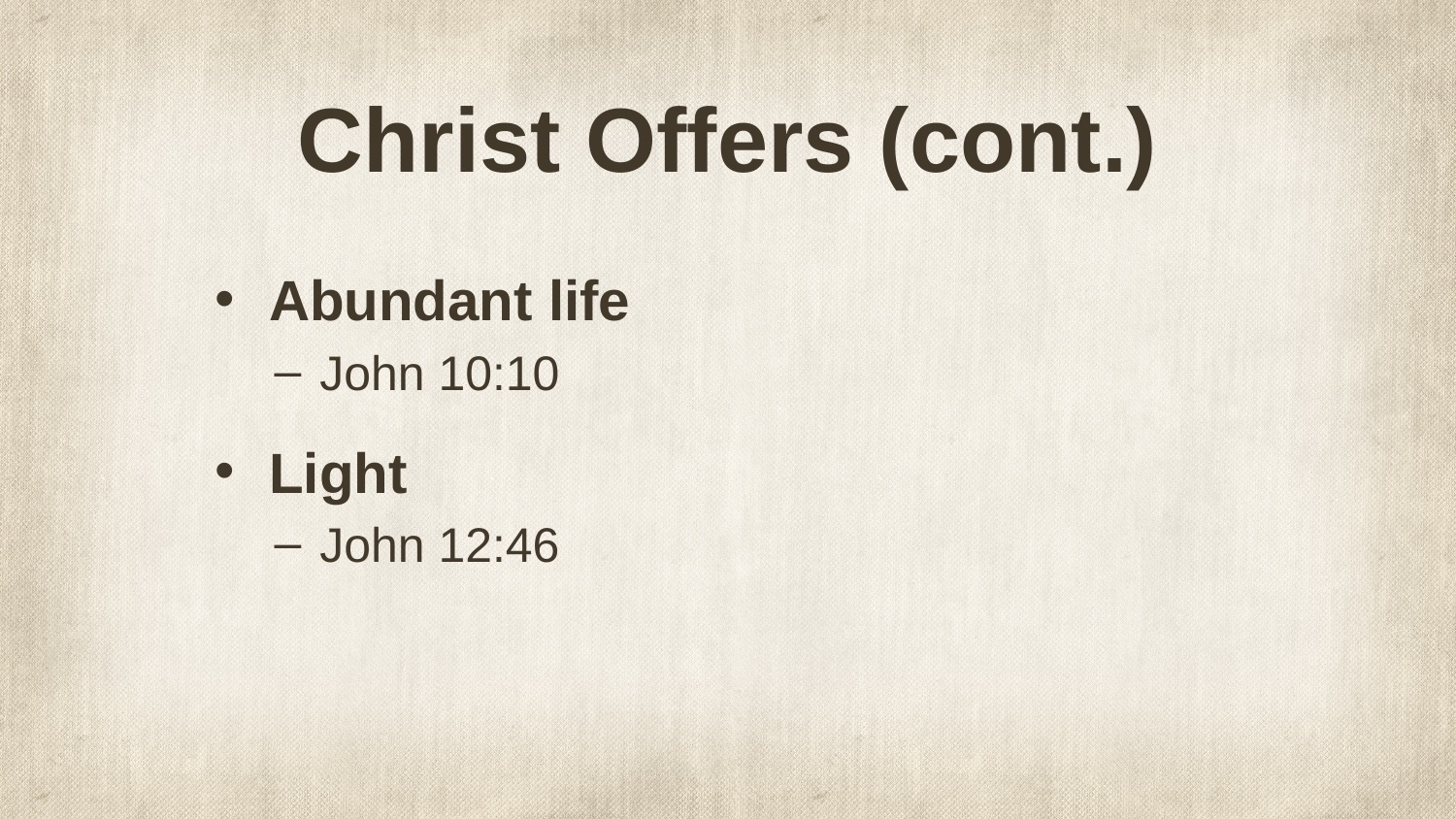

# Christ Offers (cont.)
Abundant life
John 10:10
Light
John 12:46